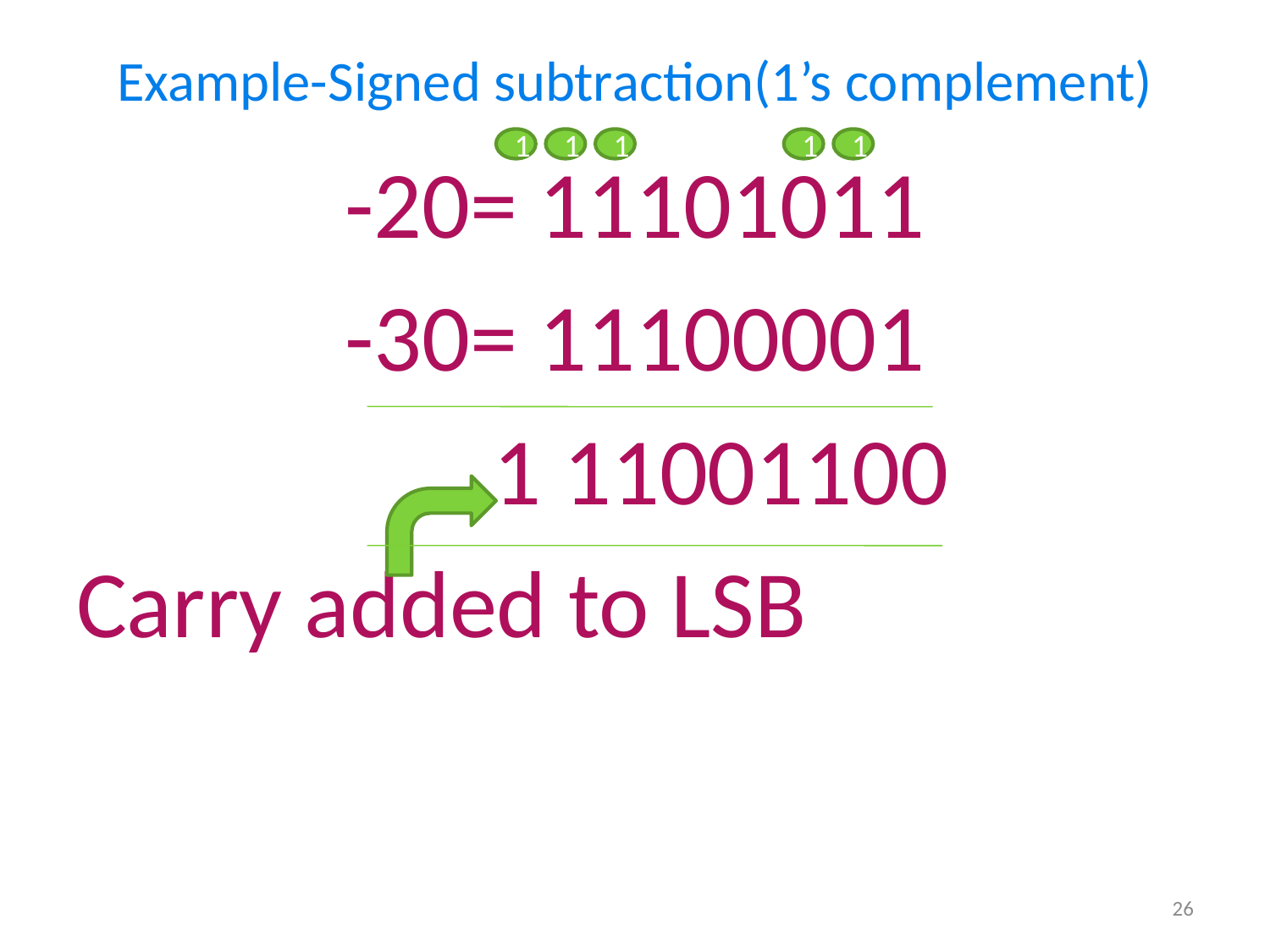

# Example-Signed subtraction(1’s complement)

-20= 11101011
-30= 11100001
        1 11001100
Carry added to LSB
1
1
1
1
1

26